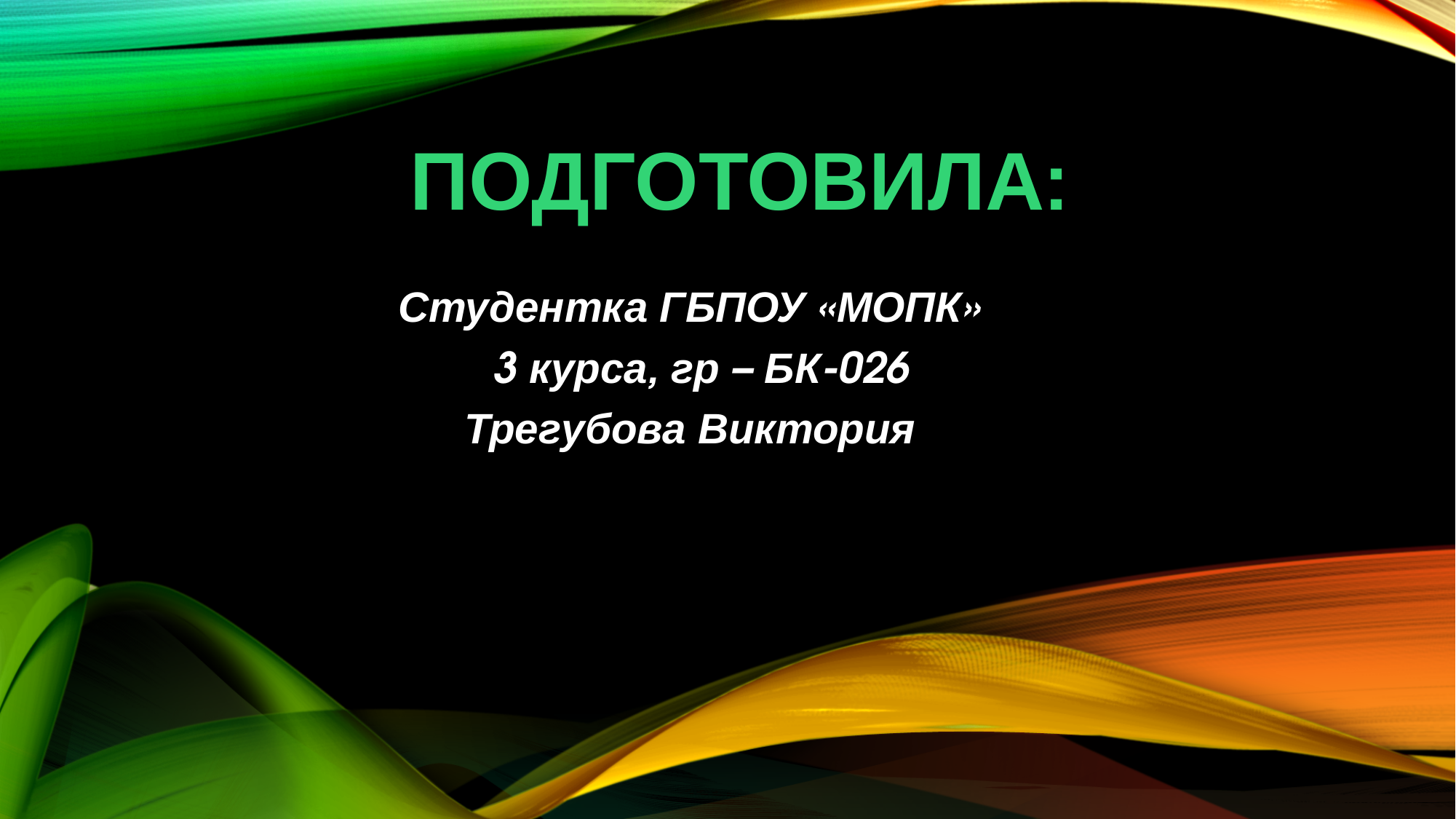

подготовила:
Студентка ГБПОУ «МОПК»
3 курса, гр – БК-026
Трегубова Виктория